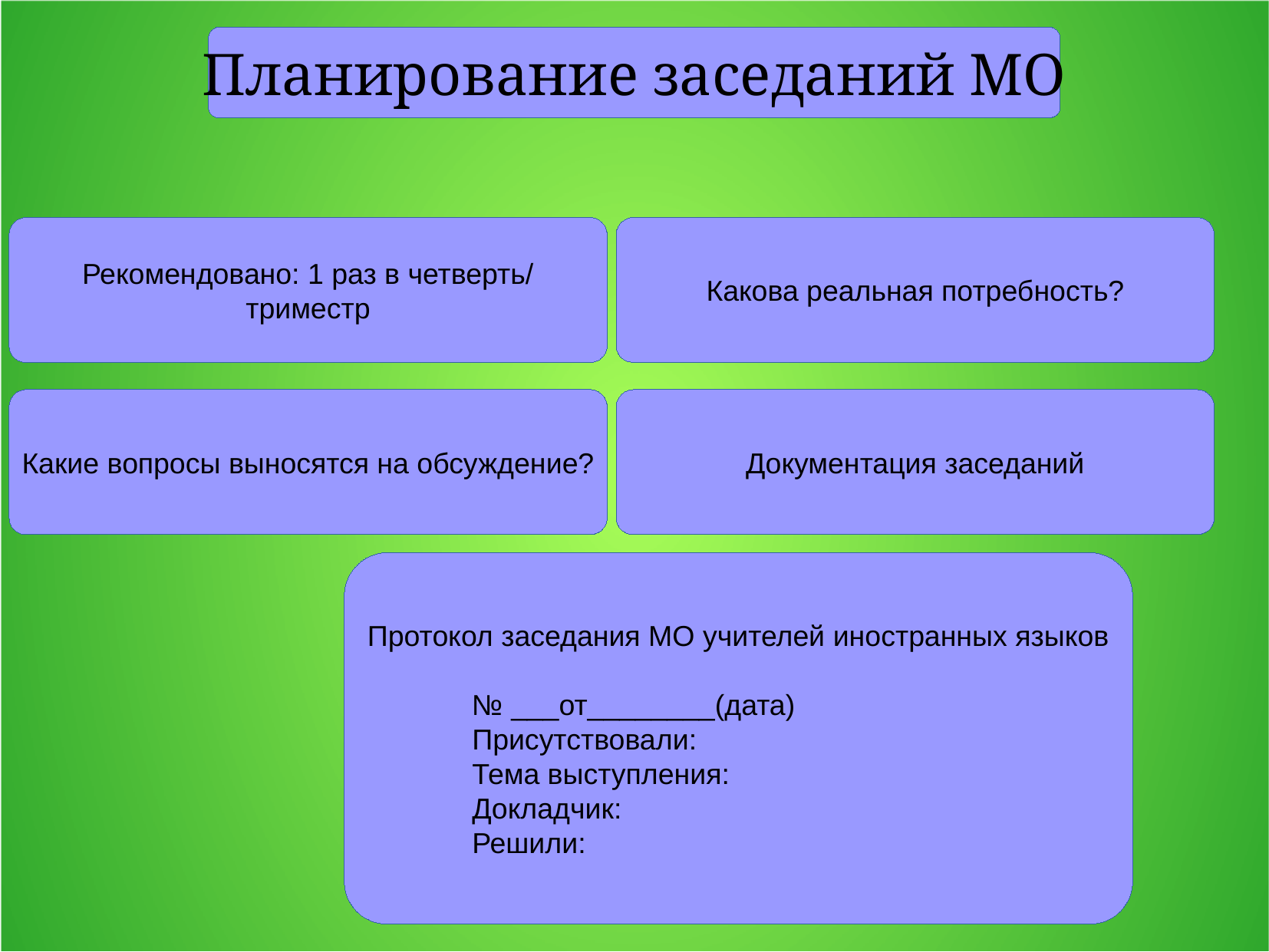

Планирование заседаний МО
Какова реальная потребность?
Рекомендовано: 1 раз в четверть/
триместр
Какие вопросы выносятся на обсуждение?
Документация заседаний
Протокол заседания МО учителей иностранных языков

             № ___от________(дата)
             Присутствовали:
             Тема выступления:
             Докладчик:
             Решили: